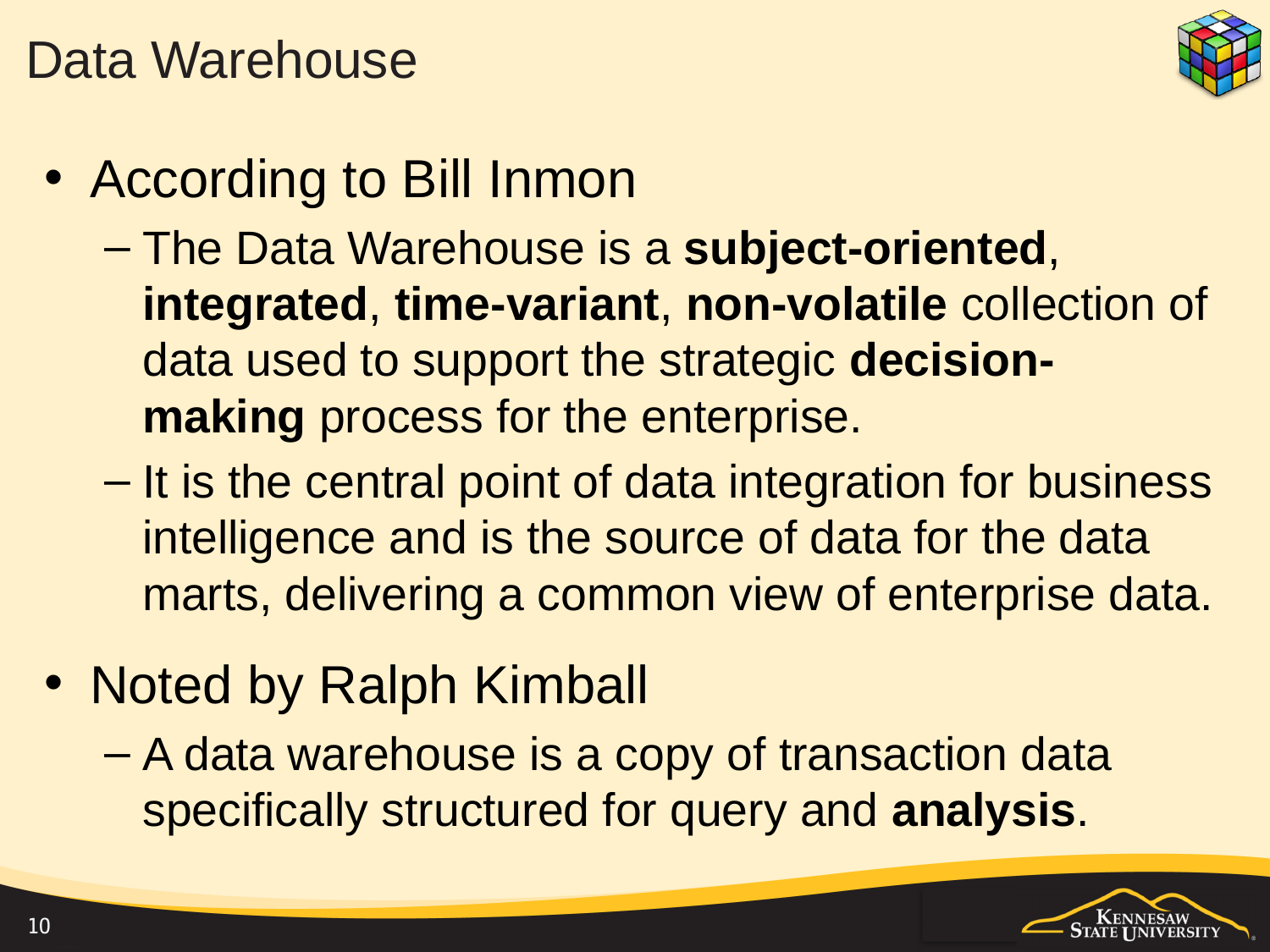

# Data Warehouse
According to Bill Inmon
The Data Warehouse is a subject-oriented, integrated, time-variant, non-volatile collection of data used to support the strategic decision-making process for the enterprise.
It is the central point of data integration for business intelligence and is the source of data for the data marts, delivering a common view of enterprise data.
Noted by Ralph Kimball
A data warehouse is a copy of transaction data specifically structured for query and analysis.
10